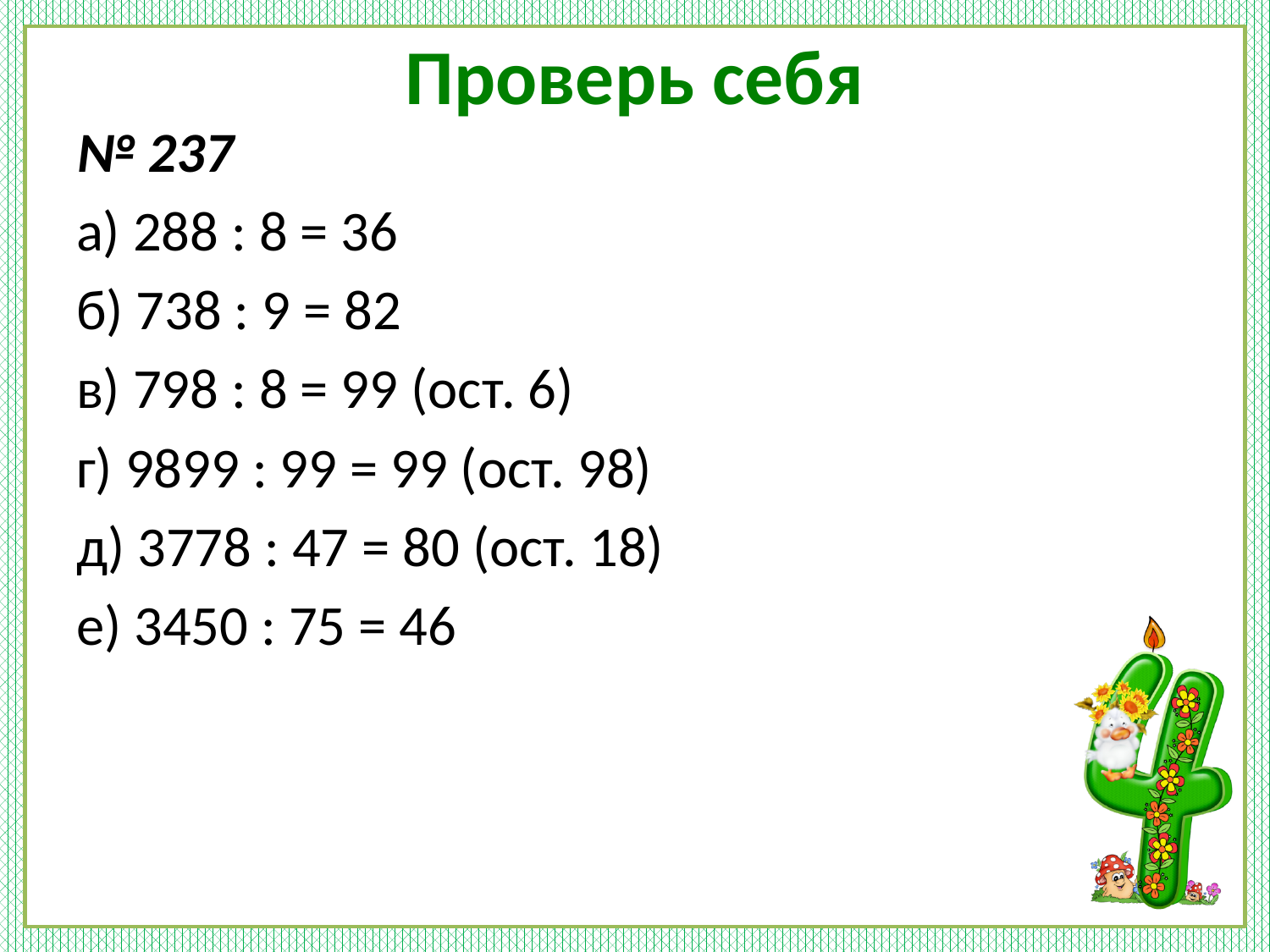

# Проверь себя
№ 237
а) 288 : 8 = 36
б) 738 : 9 = 82
в) 798 : 8 = 99 (ост. 6)
г) 9899 : 99 = 99 (ост. 98)
д) 3778 : 47 = 80 (ост. 18)
е) 3450 : 75 = 46